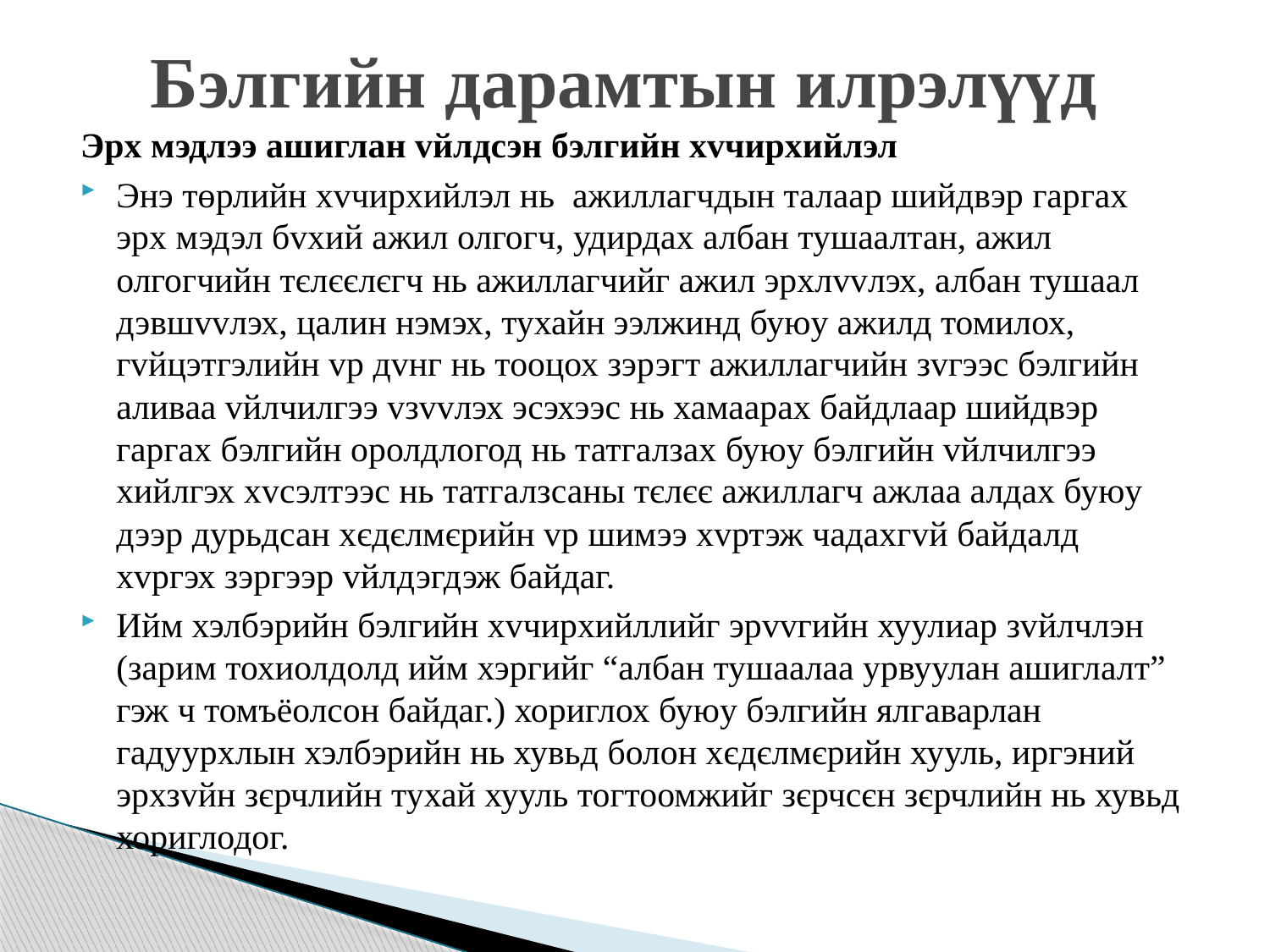

# Бэлгийн дарамтын илрэлүүд
Эрх мэдлээ ашиглан vйлдсэн бэлгийн хvчирхийлэл
Энэ төрлийн хvчирхийлэл нь  ажиллагчдын талаар шийдвэр гаргах эрх мэдэл бvхий ажил олгогч, удирдах албан тушаалтан, ажил олгогчийн тєлєєлєгч нь ажиллагчийг ажил эрхлvvлэх, албан тушаал дэвшvvлэх, цалин нэмэх, тухайн ээлжинд буюу ажилд томилох, гvйцэтгэлийн vр дvнг нь тооцох зэрэгт ажиллагчийн зvгээс бэлгийн аливаа vйлчилгээ vзvvлэх эсэхээс нь хамаарах байдлаар шийдвэр гаргах бэлгийн оролдлогод нь татгалзах буюу бэлгийн vйлчилгээ хийлгэх хvсэлтээс нь татгалзсаны тєлєє ажиллагч ажлаа алдах буюу дээр дурьдсан хєдєлмєрийн vр шимээ хvртэж чадахгvй байдалд хvргэх зэргээр vйлдэгдэж байдаг.
Ийм хэлбэрийн бэлгийн хvчирхийллийг эрvvгийн хуулиар зvйлчлэн (зарим тохиолдолд ийм хэргийг “албан тушаалаа урвуулан ашиглалт” гэж ч томъёолсон байдаг.) хориглох буюу бэлгийн ялгаварлан гадуурхлын хэлбэрийн нь хувьд болон хєдєлмєрийн хууль, иргэний эрхзvйн зєрчлийн тухай хууль тогтоомжийг зєрчсєн зєрчлийн нь хувьд хориглодог.